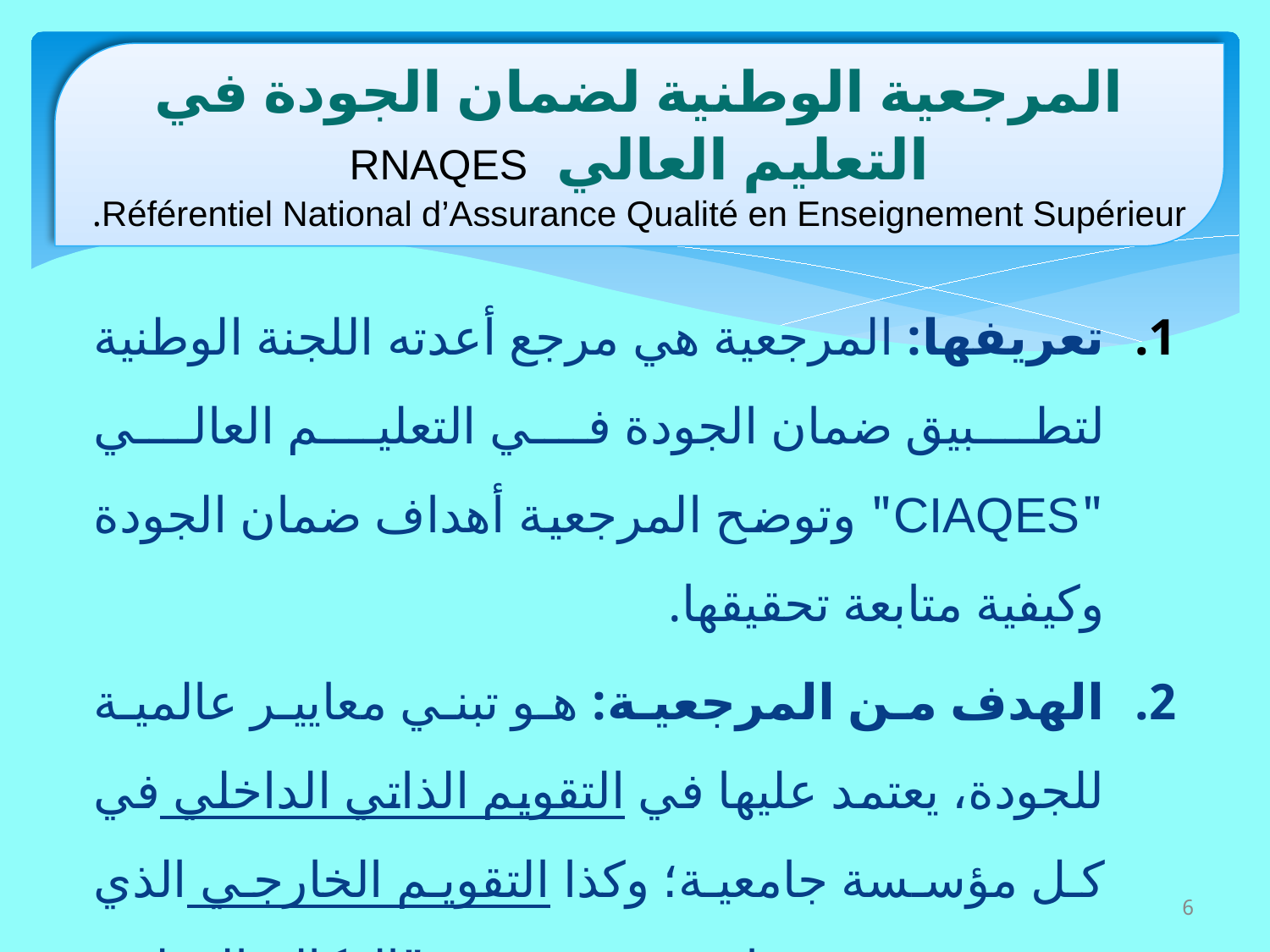

المرجعية الوطنية لضمان الجودة في التعليم العالي  RNAQES
Référentiel National d’Assurance Qualité en Enseignement Supérieur.

تعريفها: المرجعية هي مرجع أعدته اللجنة الوطنية لتطبيق ضمان الجودة في التعليم العالي "CIAQES" وتوضح المرجعية أهداف ضمان الجودة وكيفية متابعة تحقيقها.
الهدف من المرجعية: هو تبني معايير عالمية للجودة، يعتمد عليها في التقويم الذاتي الداخلي في كل مؤسسة جامعية؛ وكذا التقويم الخارجي الذي ستقوم به هيئة خارجية تسمى بـ: "الوكالة الوطنية لمراقبة الجودة في الجامعات".
6